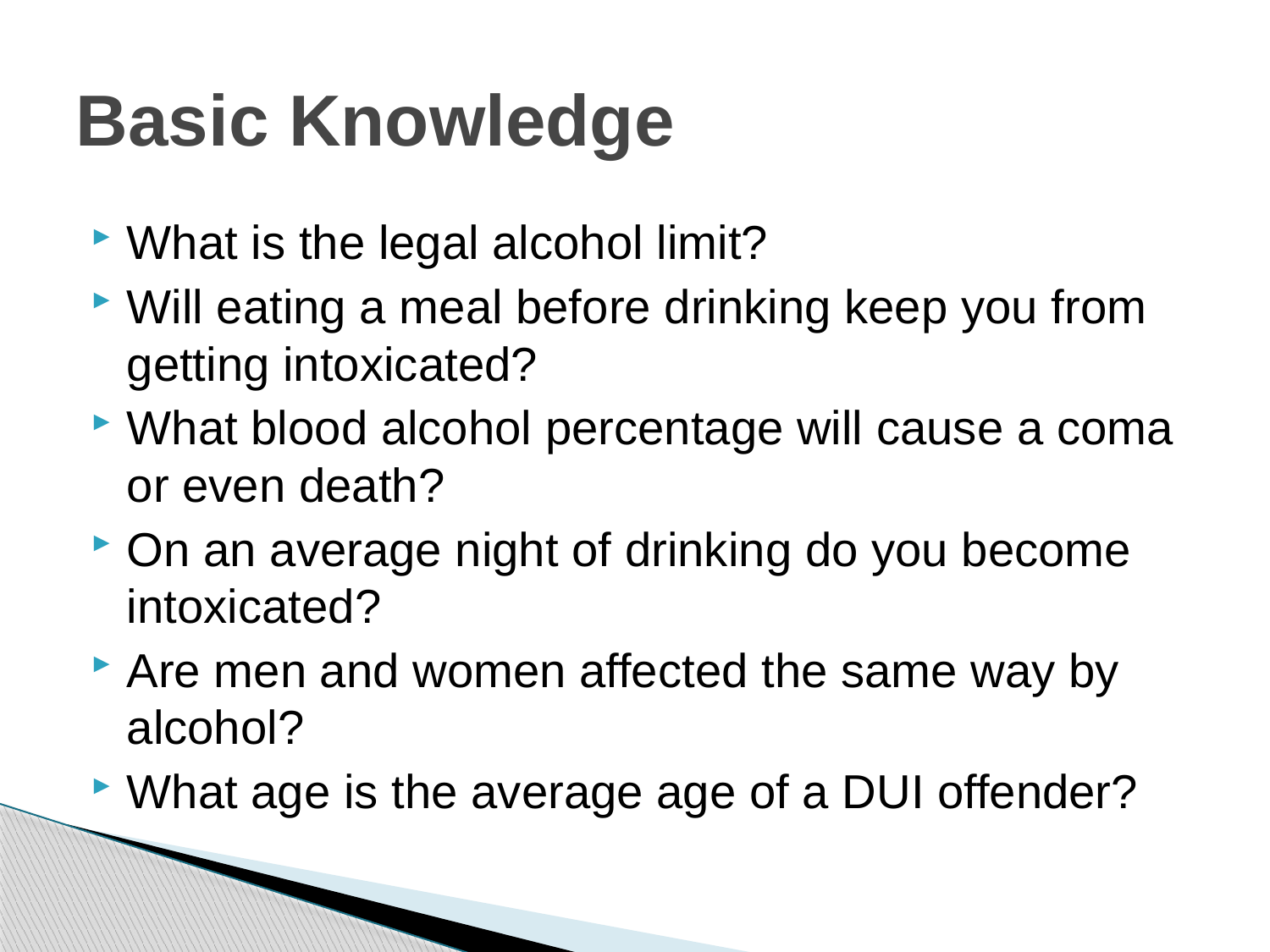

# Basic Knowledge
What is the legal alcohol limit?
Will eating a meal before drinking keep you from getting intoxicated?
What blood alcohol percentage will cause a coma or even death?
On an average night of drinking do you become intoxicated?
Are men and women affected the same way by alcohol?
What age is the average age of a DUI offender?